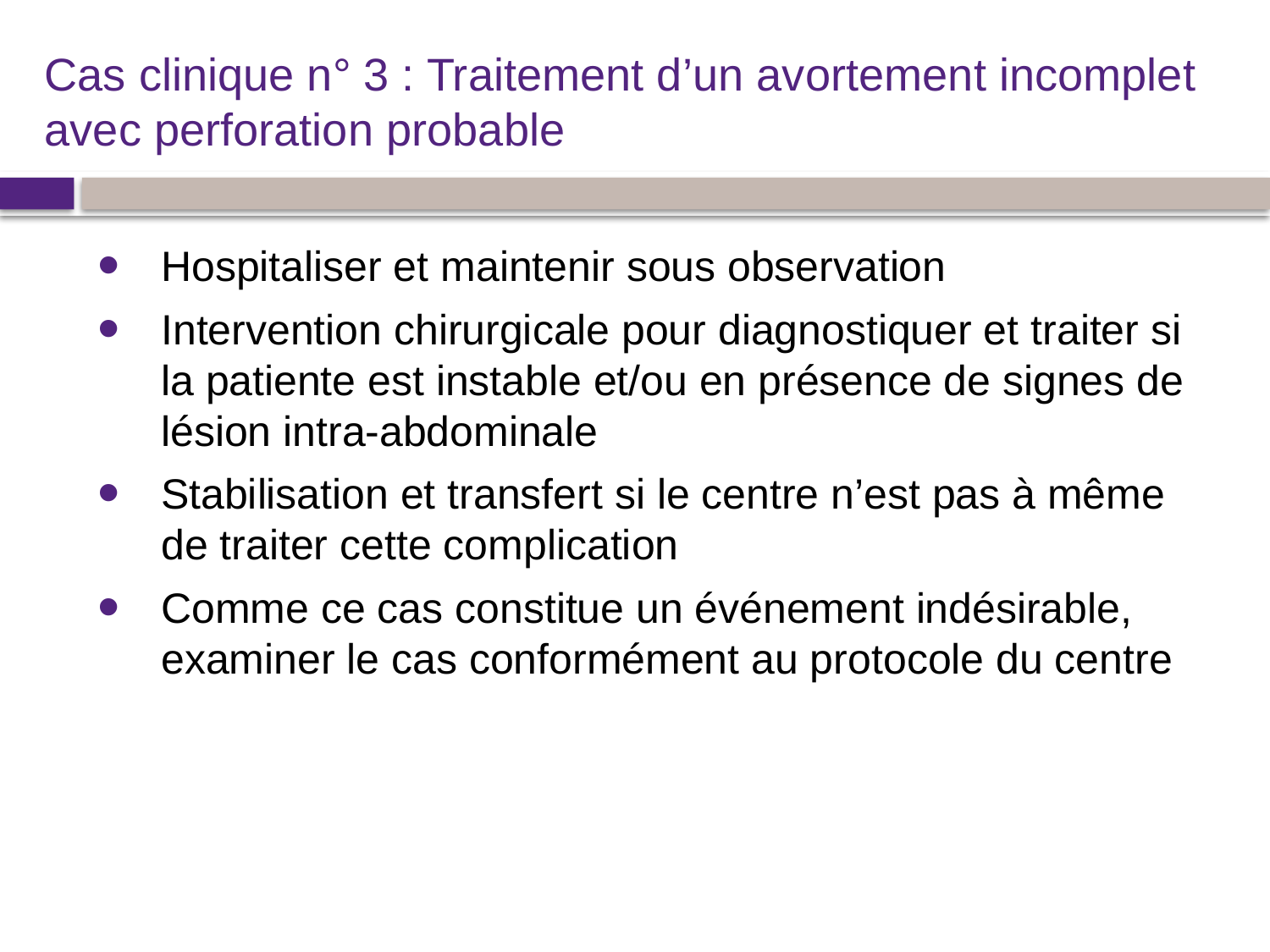

# Cas clinique n° 3 : Traitement d’un avortement incomplet avec perforation probable
Hospitaliser et maintenir sous observation
Intervention chirurgicale pour diagnostiquer et traiter si la patiente est instable et/ou en présence de signes de lésion intra-abdominale
Stabilisation et transfert si le centre n’est pas à même de traiter cette complication
Comme ce cas constitue un événement indésirable, examiner le cas conformément au protocole du centre